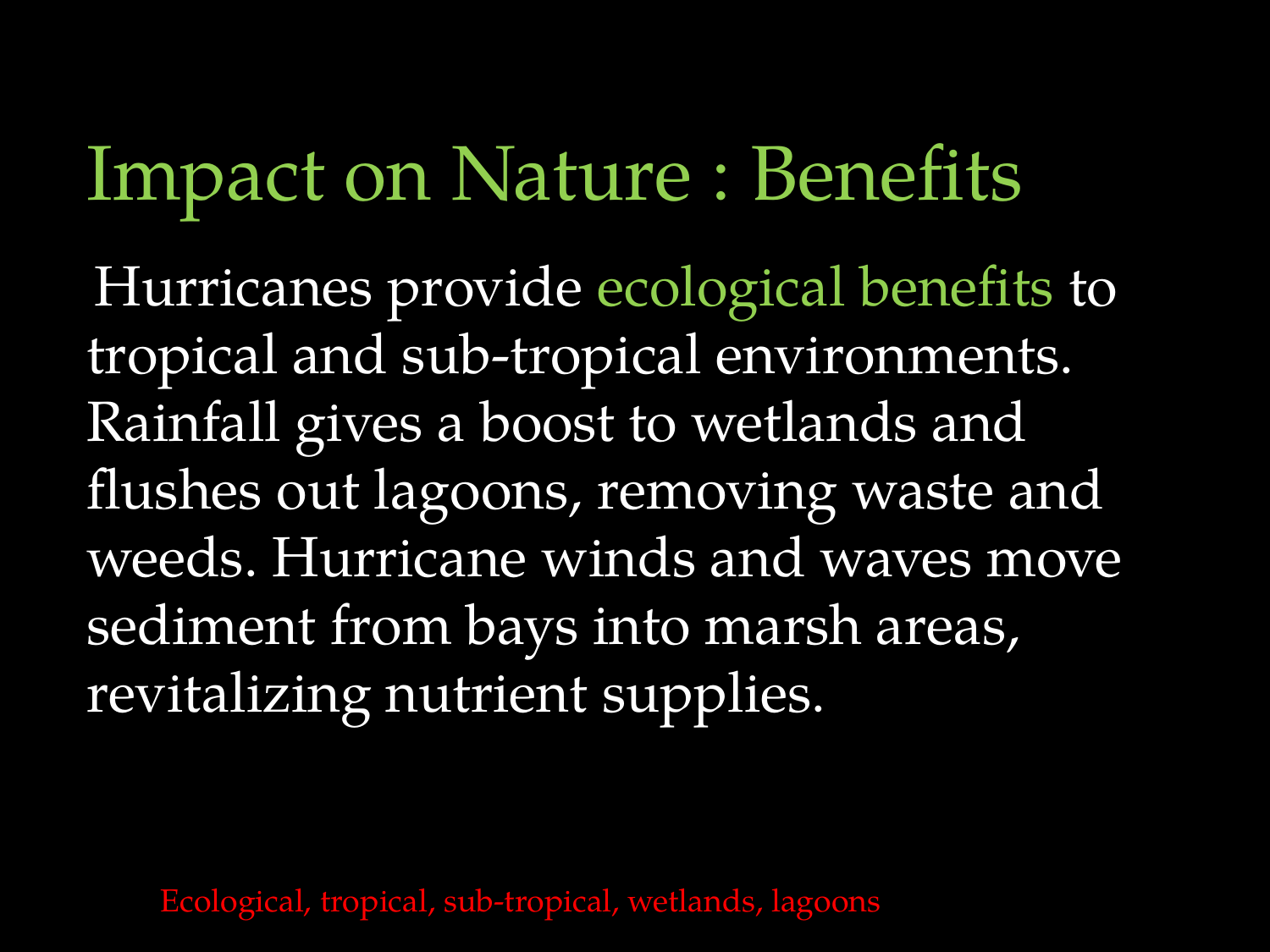

Impact on Nature : Benefits
 Hurricanes provide ecological benefits to tropical and sub-tropical environments. Rainfall gives a boost to wetlands and flushes out lagoons, removing waste and weeds. Hurricane winds and waves move sediment from bays into marsh areas, revitalizing nutrient supplies.
Ecological, tropical, sub-tropical, wetlands, lagoons